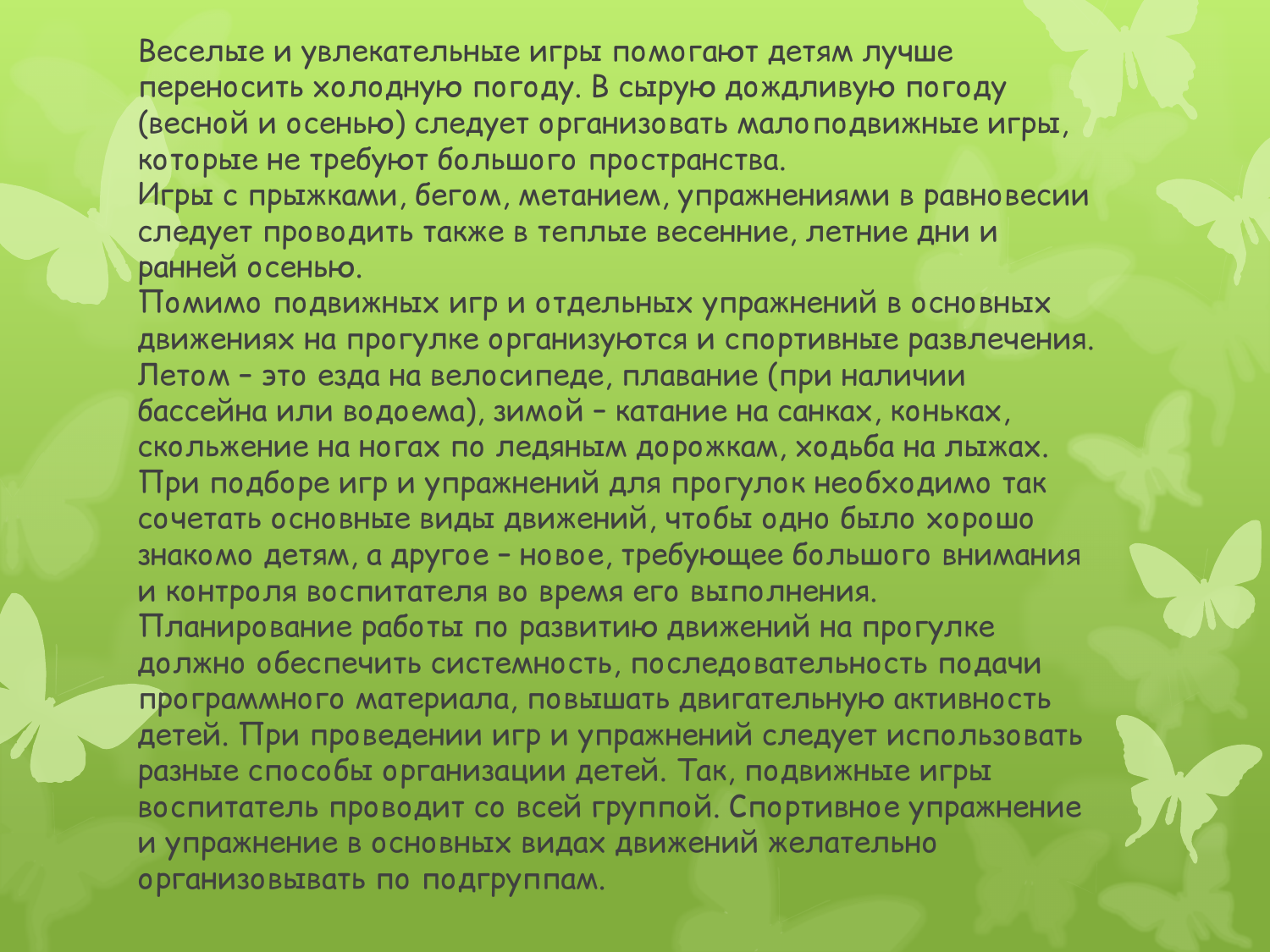

# Веселые и увлекательные игры помогают детям лучше переносить холодную погоду. В сырую дождливую погоду (весной и осенью) следует организовать малоподвижные игры, которые не требуют большого пространства. Игры с прыжками, бегом, метанием, упражнениями в равновесии следует проводить также в теплые весенние, летние дни и ранней осенью. Помимо подвижных игр и отдельных упражнений в основных движениях на прогулке организуются и спортивные развлечения. Летом – это езда на велосипеде, плавание (при наличии бассейна или водоема), зимой – катание на санках, коньках, скольжение на ногах по ледяным дорожкам, ходьба на лыжах. При подборе игр и упражнений для прогулок необходимо так сочетать основные виды движений, чтобы одно было хорошо знакомо детям, а другое – новое, требующее большого внимания и контроля воспитателя во время его выполнения. Планирование работы по развитию движений на прогулке должно обеспечить системность, последовательность подачи программного материала, повышать двигательную активность детей. При проведении игр и упражнений следует использовать разные способы организации детей. Так, подвижные игры воспитатель проводит со всей группой. Спортивное упражнение и упражнение в основных видах движений желательно организовывать по подгруппам.